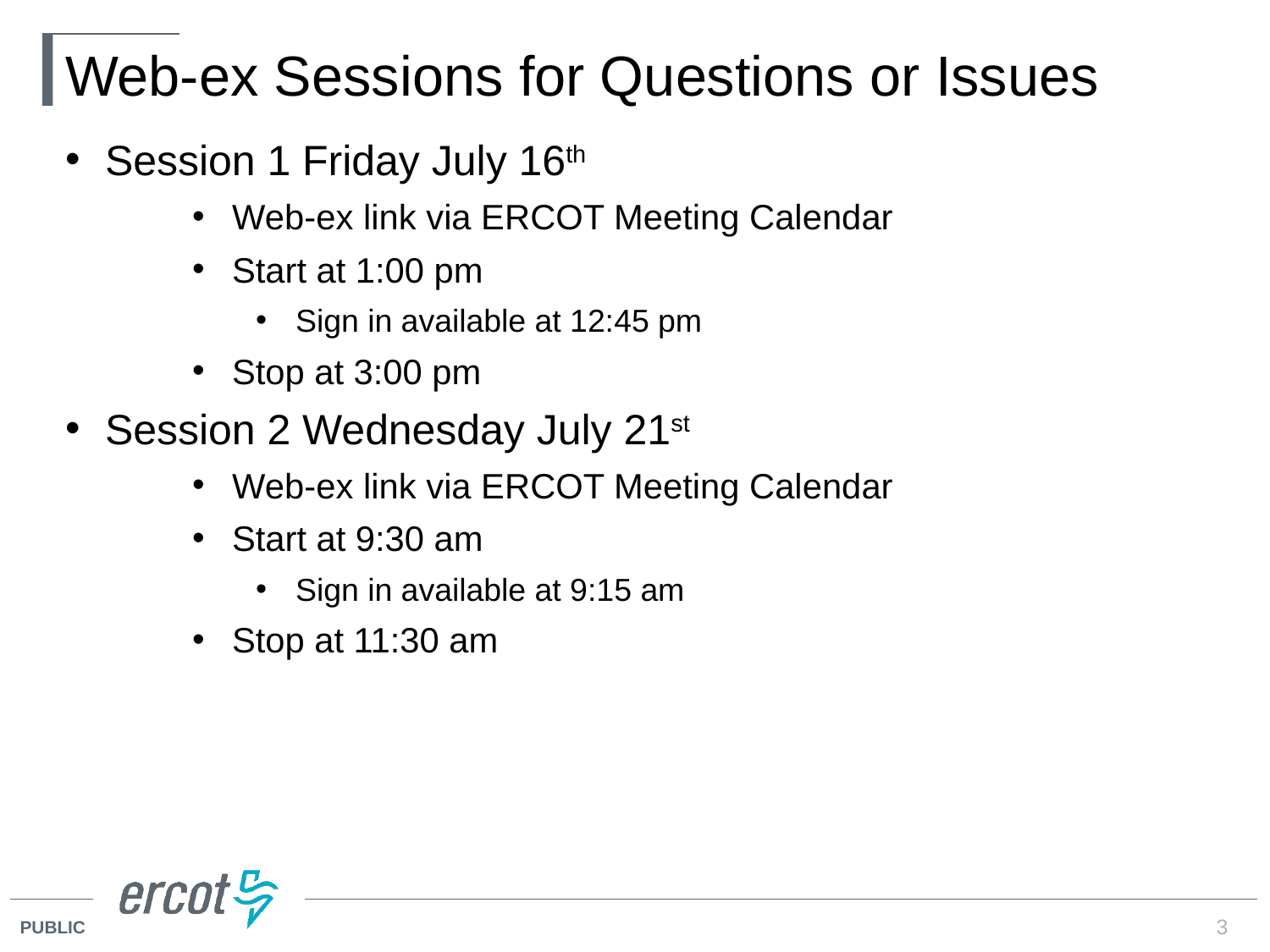

# Web-ex Sessions for Questions or Issues
Session 1 Friday July 16th
Web-ex link via ERCOT Meeting Calendar
Start at 1:00 pm
Sign in available at 12:45 pm
Stop at 3:00 pm
Session 2 Wednesday July 21st
Web-ex link via ERCOT Meeting Calendar
Start at 9:30 am
Sign in available at 9:15 am
Stop at 11:30 am

3